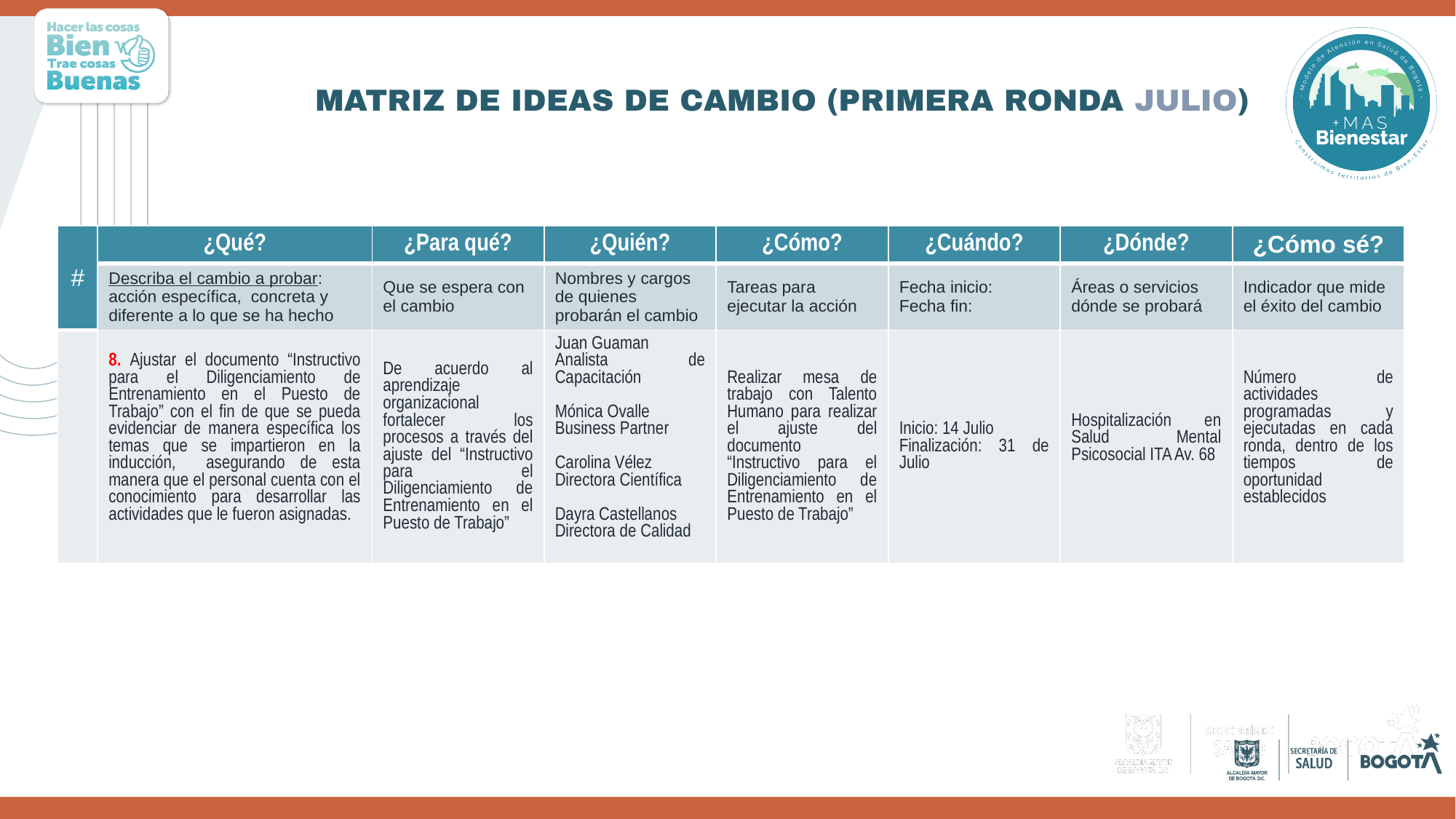

# MATRIZ DE IDEAS DE CAMBIO (PRIMERA RONDA JULIO)
| # | ¿Qué? | ¿Para qué? | ¿Quién? | ¿Cómo? | ¿Cuándo? | ¿Dónde? | ¿Cómo sé? |
| --- | --- | --- | --- | --- | --- | --- | --- |
|  | Describa el cambio a probar: acción específica, concreta y diferente a lo que se ha hecho | Que se espera con el cambio | Nombres y cargos de quienes probarán el cambio | Tareas para ejecutar la acción | Fecha inicio: Fecha fin: | Áreas o servicios dónde se probará | Indicador que mide el éxito del cambio |
|  | 8. Ajustar el documento “Instructivo para el Diligenciamiento de Entrenamiento en el Puesto de Trabajo” con el fin de que se pueda evidenciar de manera específica los temas que se impartieron en la inducción, asegurando de esta manera que el personal cuenta con el conocimiento para desarrollar las actividades que le fueron asignadas. | De acuerdo al aprendizaje organizacional fortalecer los procesos a través del ajuste del “Instructivo para el Diligenciamiento de Entrenamiento en el Puesto de Trabajo” | Juan Guaman Analista de Capacitación Mónica Ovalle Business Partner Carolina Vélez Directora Científica Dayra Castellanos Directora de Calidad | Realizar mesa de trabajo con Talento Humano para realizar el ajuste del documento “Instructivo para el Diligenciamiento de Entrenamiento en el Puesto de Trabajo” | Inicio: 14 Julio Finalización: 31 de Julio | Hospitalización en Salud Mental Psicosocial ITA Av. 68 | Número de actividades programadas y ejecutadas en cada ronda, dentro de los tiempos de oportunidad establecidos |